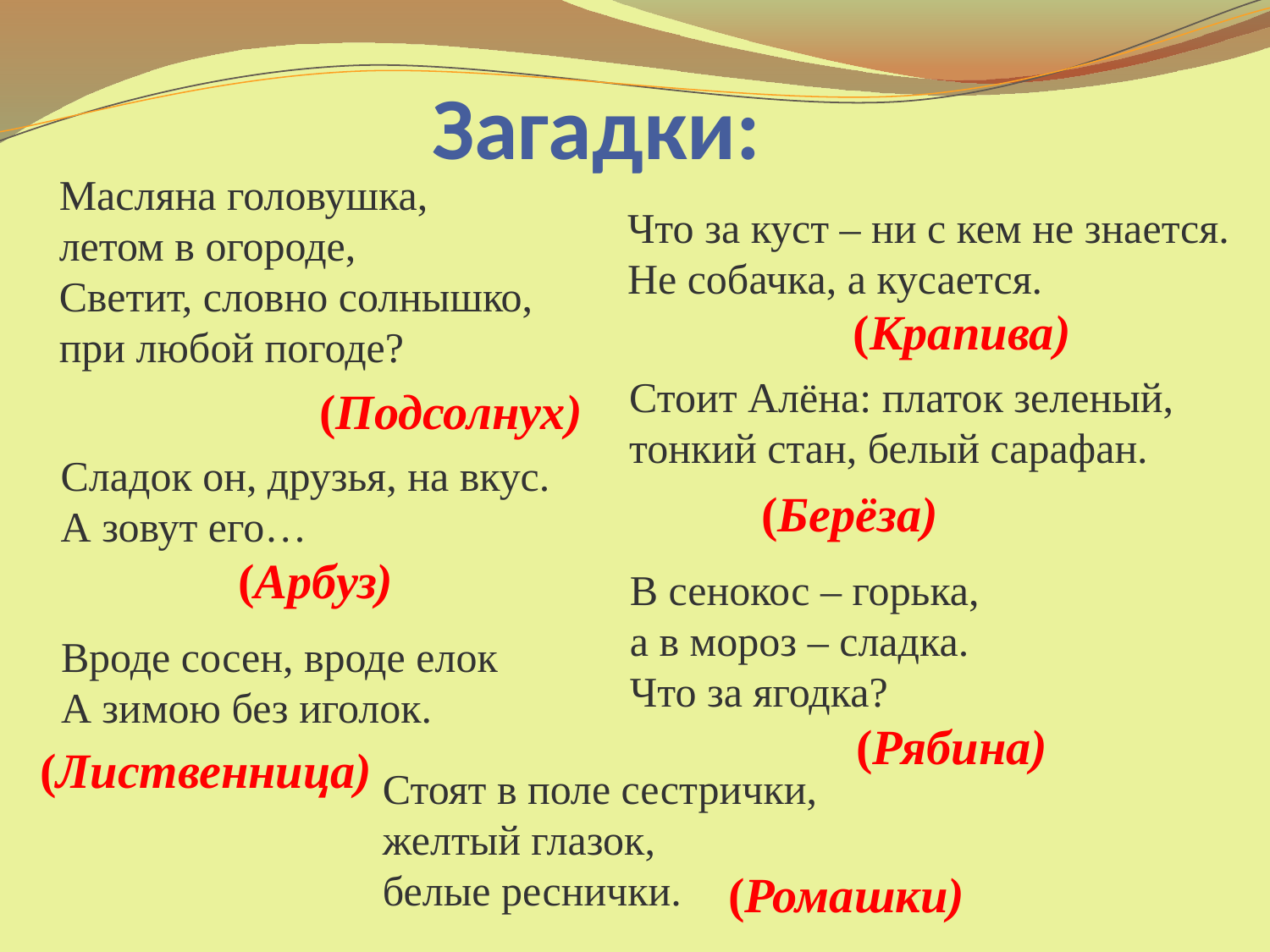

# Загадки:
Масляна головушка,
летом в огороде,
Светит, словно солнышко,
при любой погоде?
Что за куст – ни с кем не знается.
Не собачка, а кусается.
(Крапива)
Стоит Алёна: платок зеленый,
тонкий стан, белый сарафан.
(Подсолнух)
Сладок он, друзья, на вкус.
А зовут его…
(Берёза)
(Арбуз)
В сенокос – горька,
а в мороз – сладка.
Что за ягодка?
Вроде сосен, вроде елок
А зимою без иголок.
(Рябина)
(Лиственница)
Стоят в поле сестрички,
желтый глазок,
белые реснички.
(Ромашки)